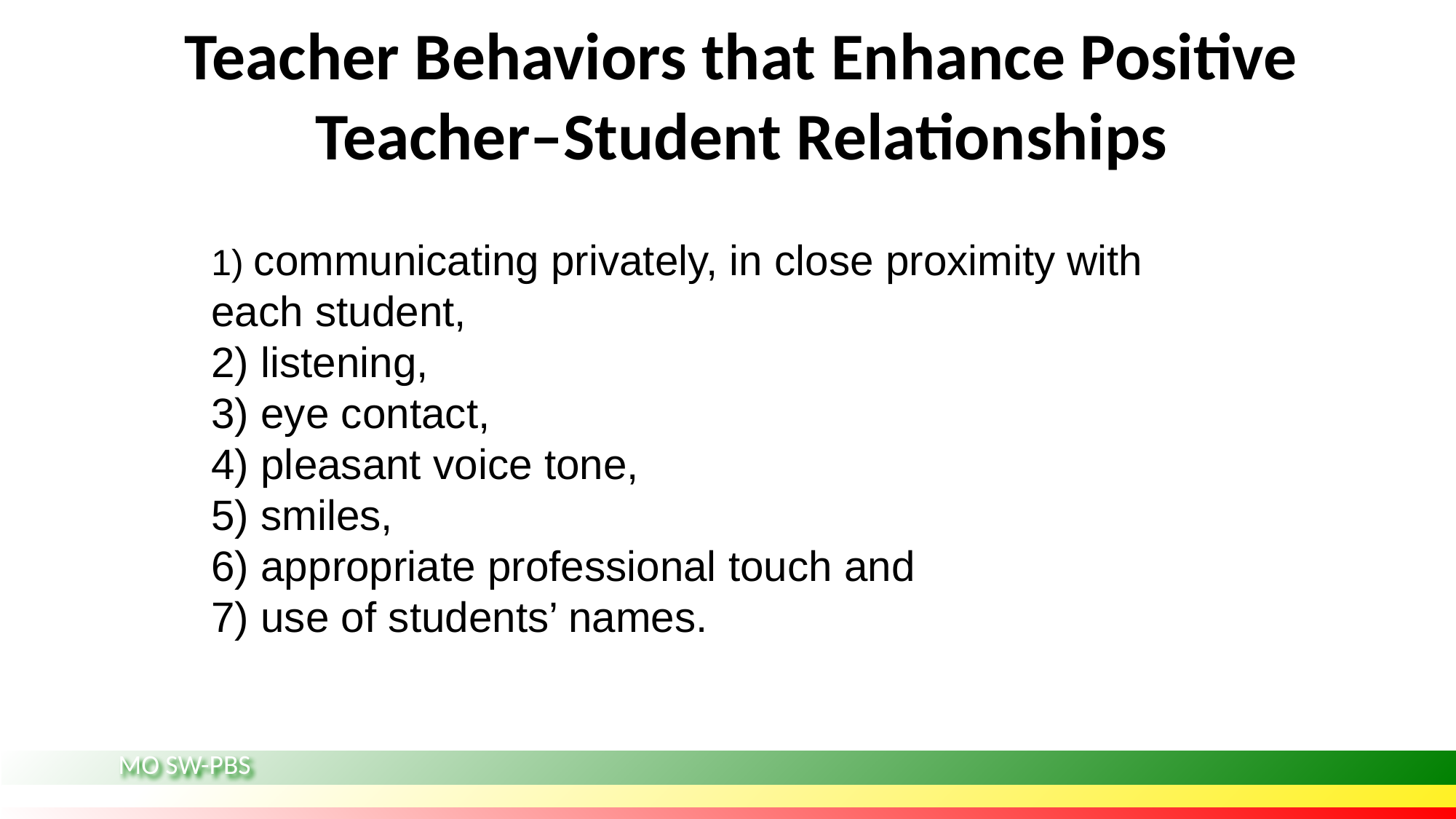

# Teacher Behaviors that Enhance Positive Teacher–Student Relationships
1) communicating privately, in close proximity with each student,
2) listening,
3) eye contact,
4) pleasant voice tone,
5) smiles,
6) appropriate professional touch and
7) use of students’ names.